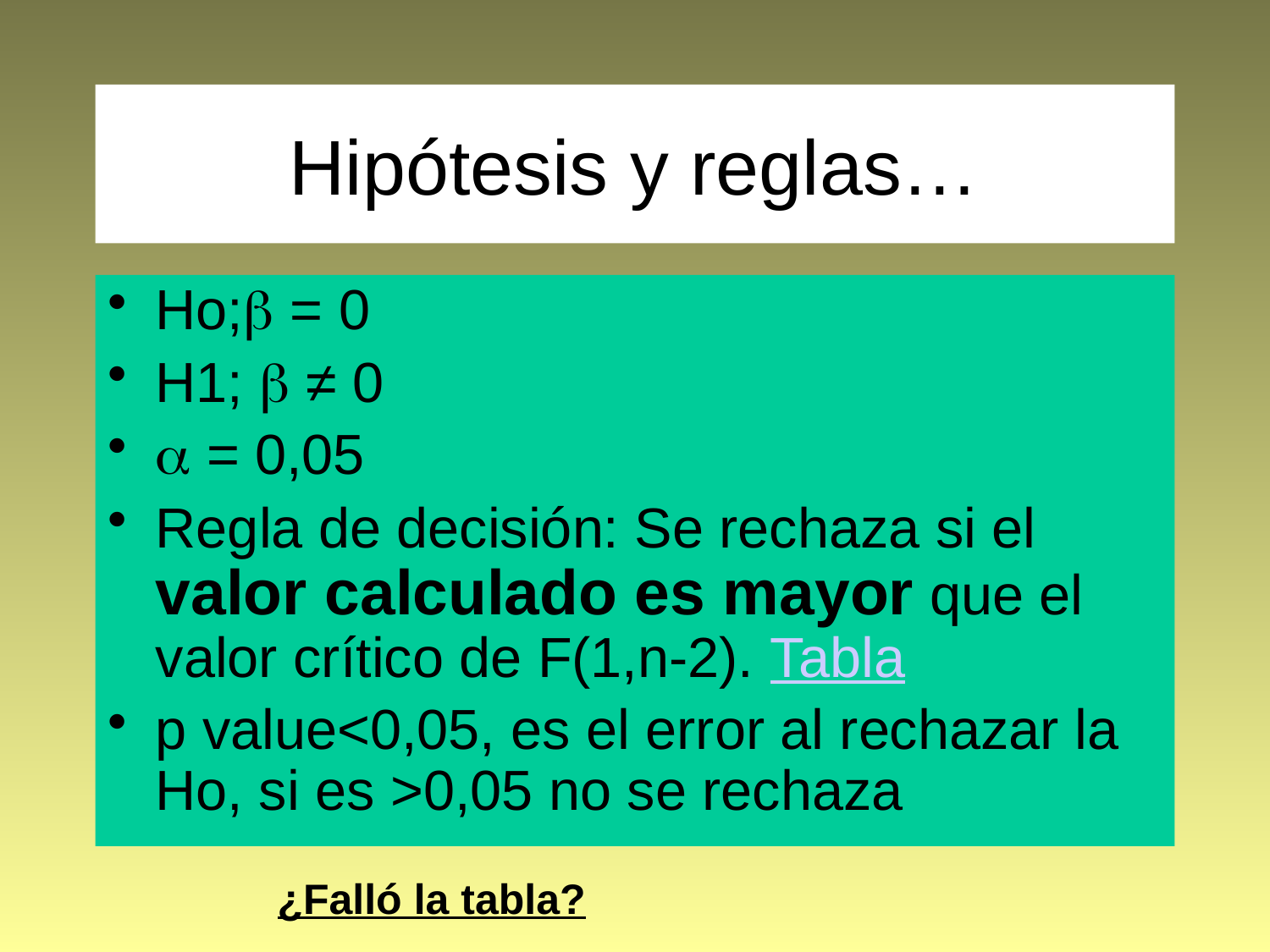

# Hipótesis y reglas…
Ho;β = 0
H1; β ≠ 0
α = 0,05
Regla de decisión: Se rechaza si el valor calculado es mayor que el valor crítico de F(1,n-2). Tabla
p value<0,05, es el error al rechazar la Ho, si es >0,05 no se rechaza
¿Falló la tabla?